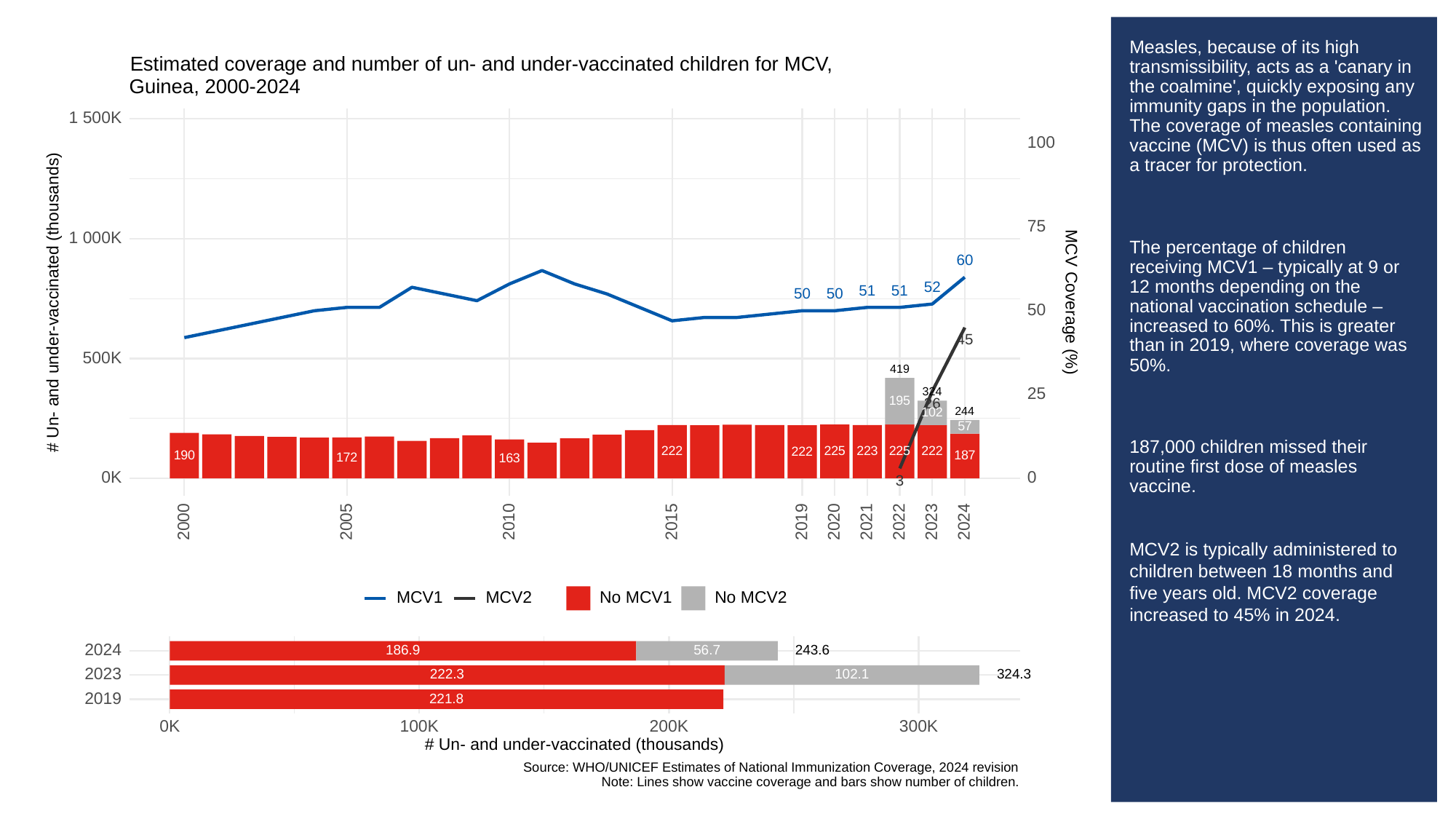

# Measles, because of its high transmissibility, acts as a 'canary in the coalmine', quickly exposing any immunity gaps in the population. The coverage of measles containing vaccine (MCV) is thus often used as a tracer for protection.

The percentage of children receiving MCV1 – typically at 9 or 12 months depending on the national vaccination schedule – increased to 60%. This is greater than in 2019, where coverage was 50%.

187,000 children missed their routine first dose of measles vaccine.

MCV2 is typically administered to children between 18 months and five years old. MCV2 coverage increased to 45% in 2024.

Estimated coverage and number of un- and under-vaccinated children for MCV,
Guinea, 2000-2024

1 500K

100

75
1 000K

60

52
51
51
50
50
# Un- and under-vaccinated (thousands)
MCV Coverage (%)

50

45
500K

419

324
25
195
26

244
102

57

225
225
223
222
222
222
190
187
172
163
0K
0
3

2023
2000
2005
2010
2015
2019
2020
2021
2022
2024

MCV1
MCV2
No MCV1
No MCV2

2024
243.6
186.9
56.7

2023
222.3
324.3
102.1

2019
221.8

300K
0K
100K
200K
# Un- and under-vaccinated (thousands)
Source: WHO/UNICEF Estimates of National Immunization Coverage, 2024 revision
Note: Lines show vaccine coverage and bars show number of children.